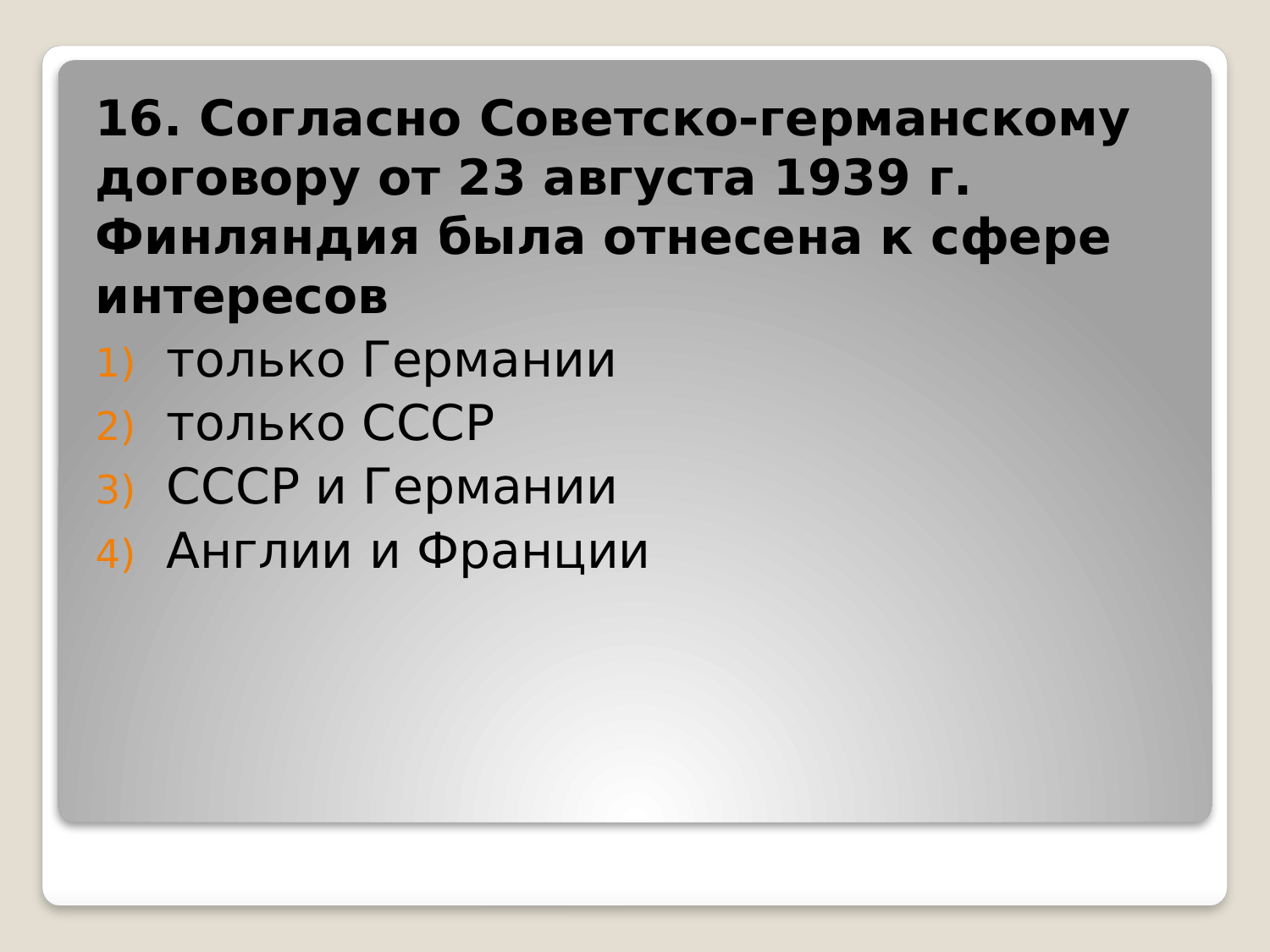

16. Согласно Советско-германскому договору от 23 августа 1939 г. Финляндия была отнесена к сфере интересов
только Германии
только СССР
СССР и Германии
Англии и Франции

#